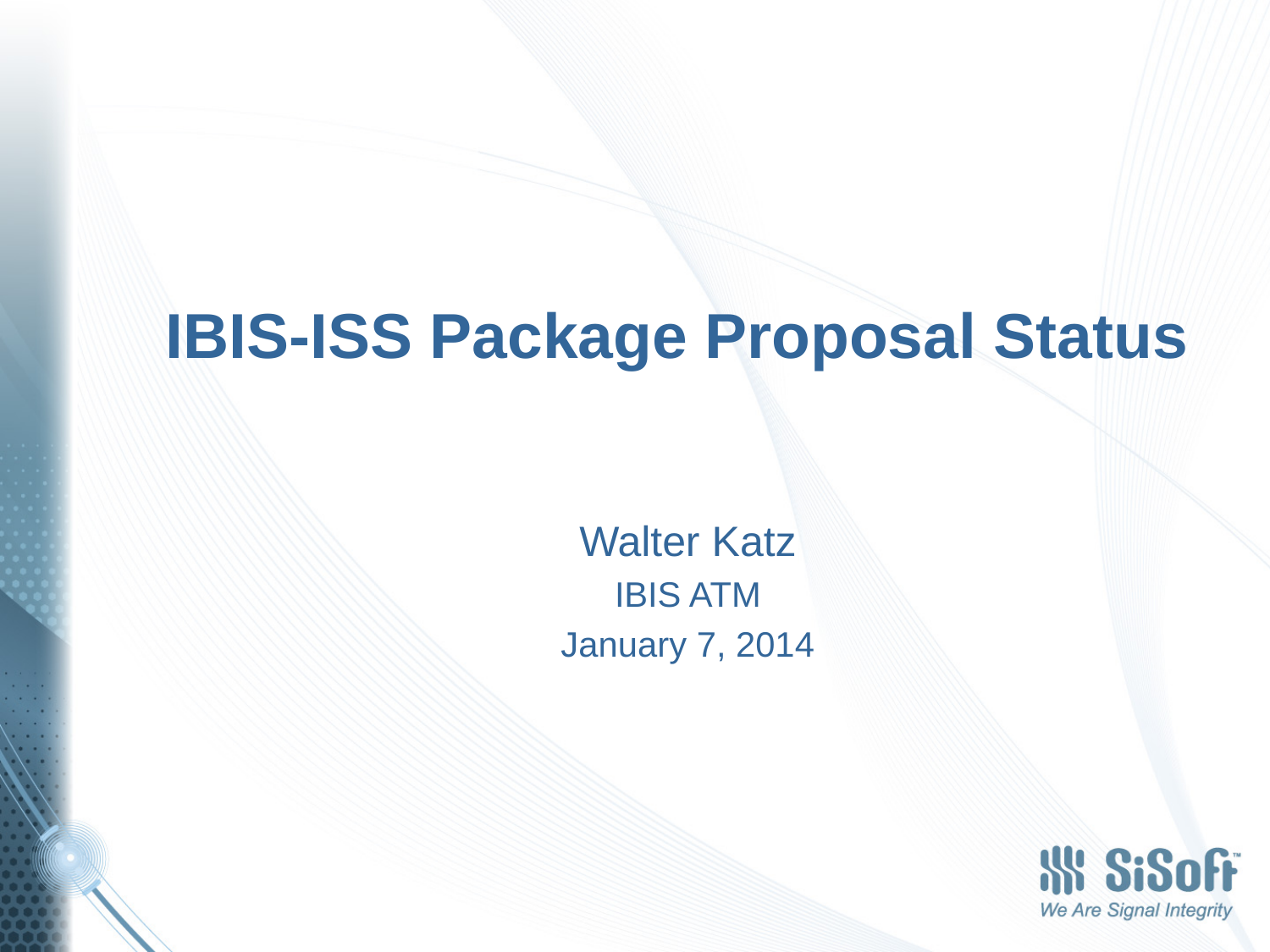

# IBIS-ISS Package Proposal Status
Walter Katz
IBIS ATM
January 7, 2014